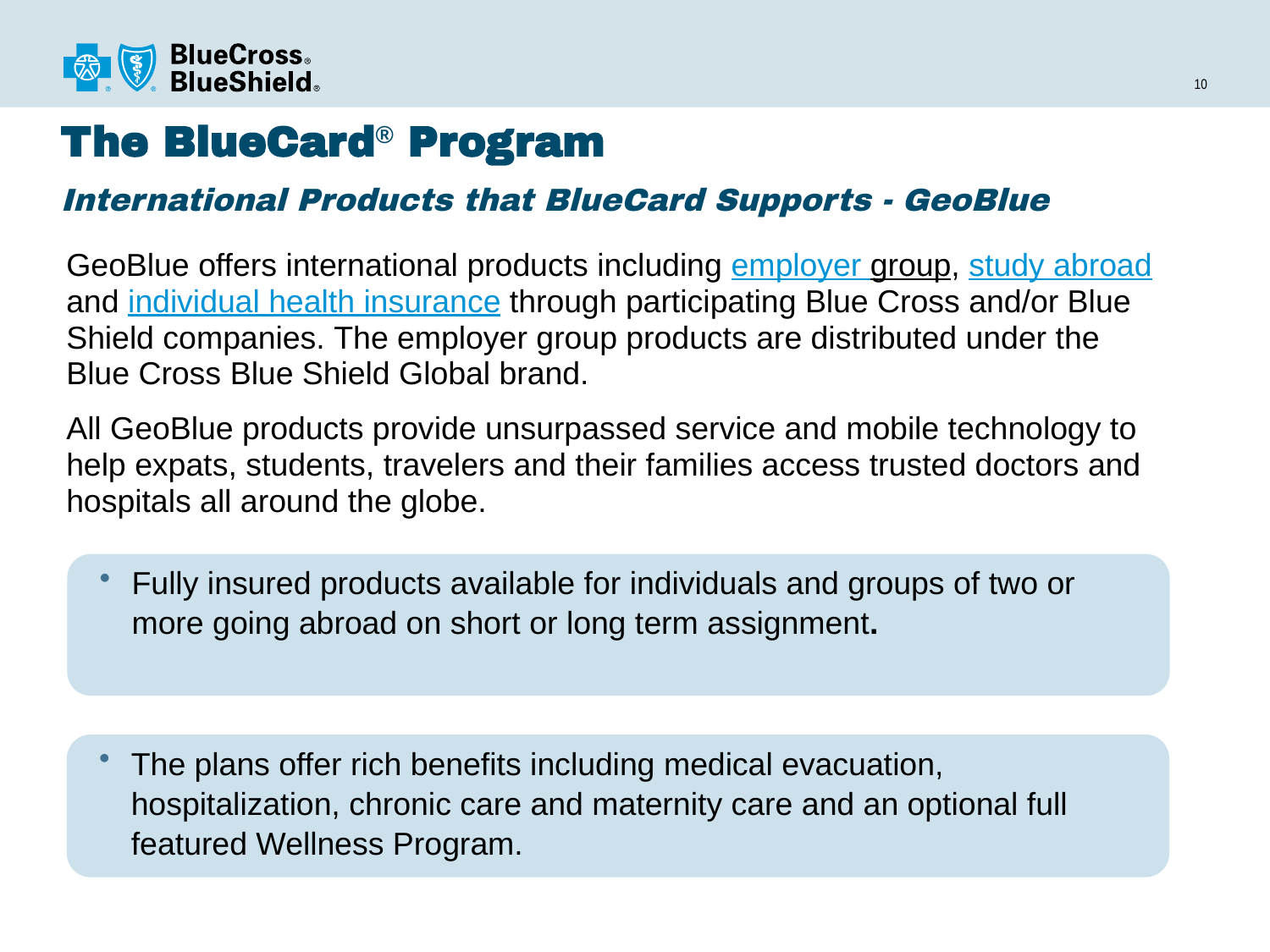

# The BlueCard® Program International Products that BlueCard Supports - GeoBlue
GeoBlue offers international products including employer group, study abroad and individual health insurance through participating Blue Cross and/or Blue Shield companies. The employer group products are distributed under the Blue Cross Blue Shield Global brand.
All GeoBlue products provide unsurpassed service and mobile technology to help expats, students, travelers and their families access trusted doctors and hospitals all around the globe.

Fully insured products available for individuals and groups of two or more going abroad on short or long term assignment.
The plans offer rich benefits including medical evacuation, hospitalization, chronic care and maternity care and an optional full featured Wellness Program.